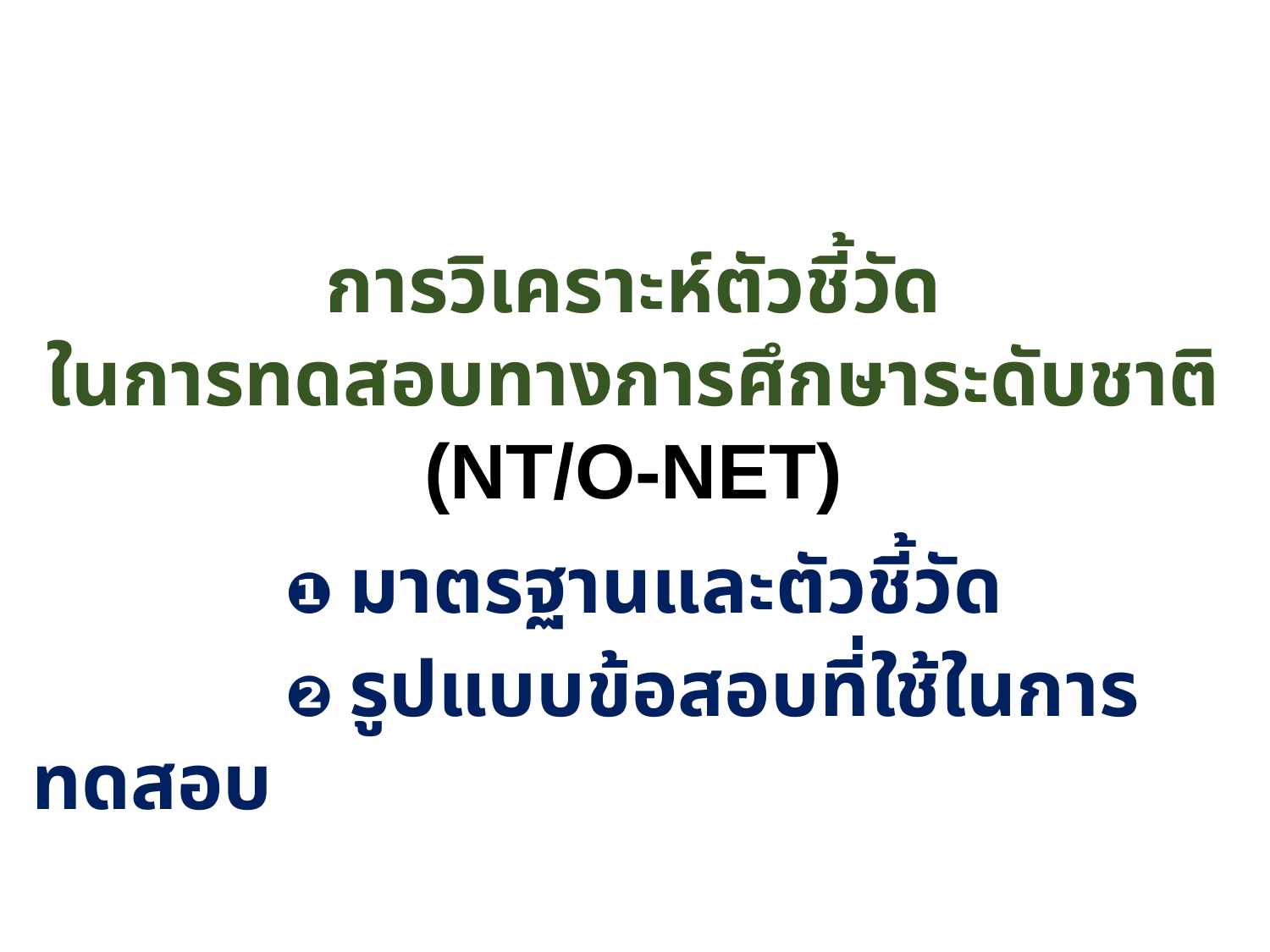

การวิเคราะห์ตัวชี้วัด
ในการทดสอบทางการศึกษาระดับชาติ (NT/O-NET)
		❶ มาตรฐานและตัวชี้วัด
		❷ รูปแบบข้อสอบที่ใช้ในการทดสอบ